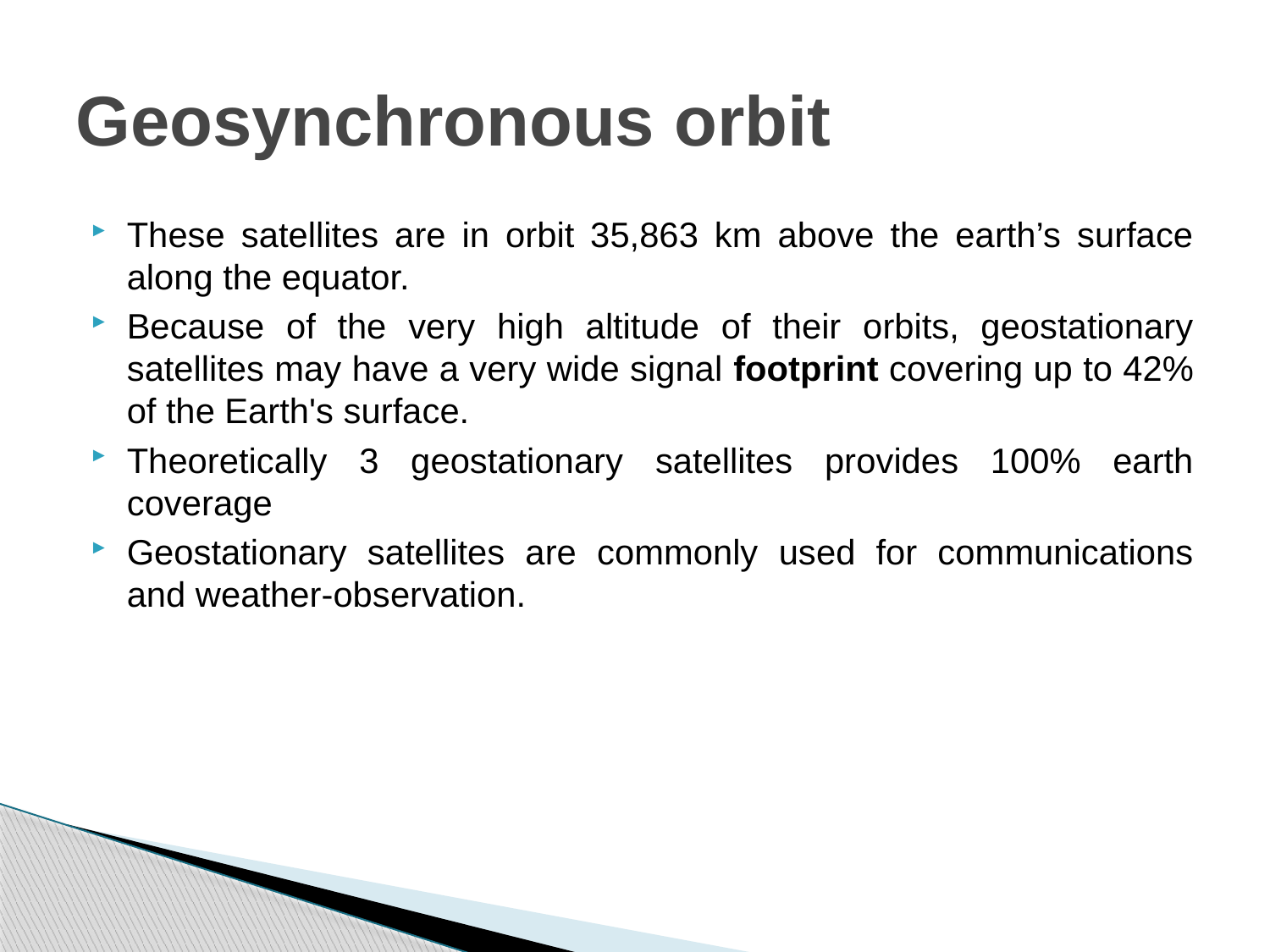

# Geosynchronous orbit
These satellites are in orbit 35,863 km above the earth’s surface along the equator.
Because of the very high altitude of their orbits, geostationary satellites may have a very wide signal footprint covering up to 42% of the Earth's surface.
Theoretically 3 geostationary satellites provides 100% earth coverage
Geostationary satellites are commonly used for communications and weather-observation.